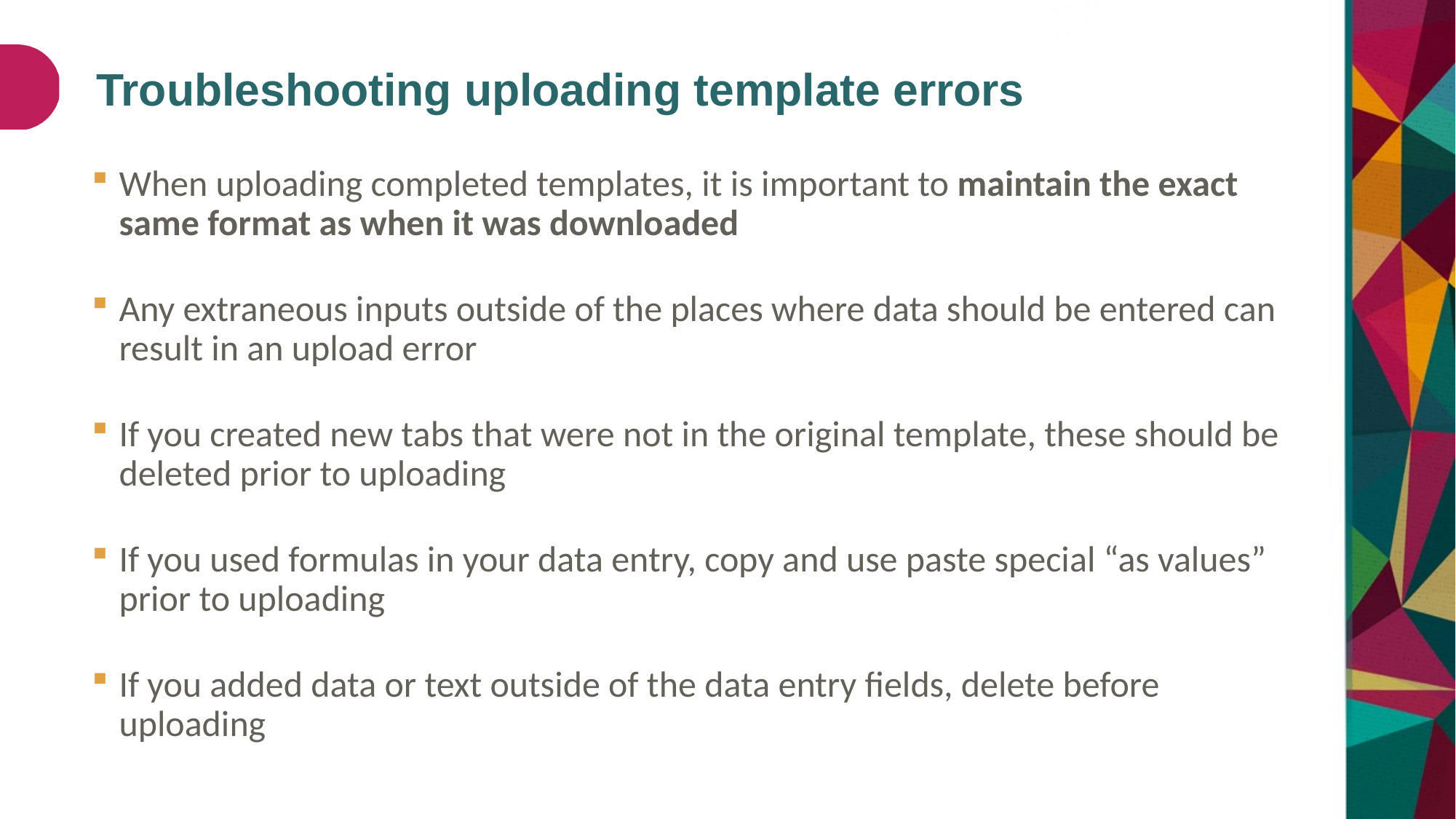

# Troubleshooting uploading template errors
When uploading completed templates, it is important to maintain the exact same format as when it was downloaded

Any extraneous inputs outside of the places where data should be entered can result in an upload error

If you created new tabs that were not in the original template, these should be deleted prior to uploading

If you used formulas in your data entry, copy and use paste special “as values” prior to uploading

If you added data or text outside of the data entry fields, delete before uploading